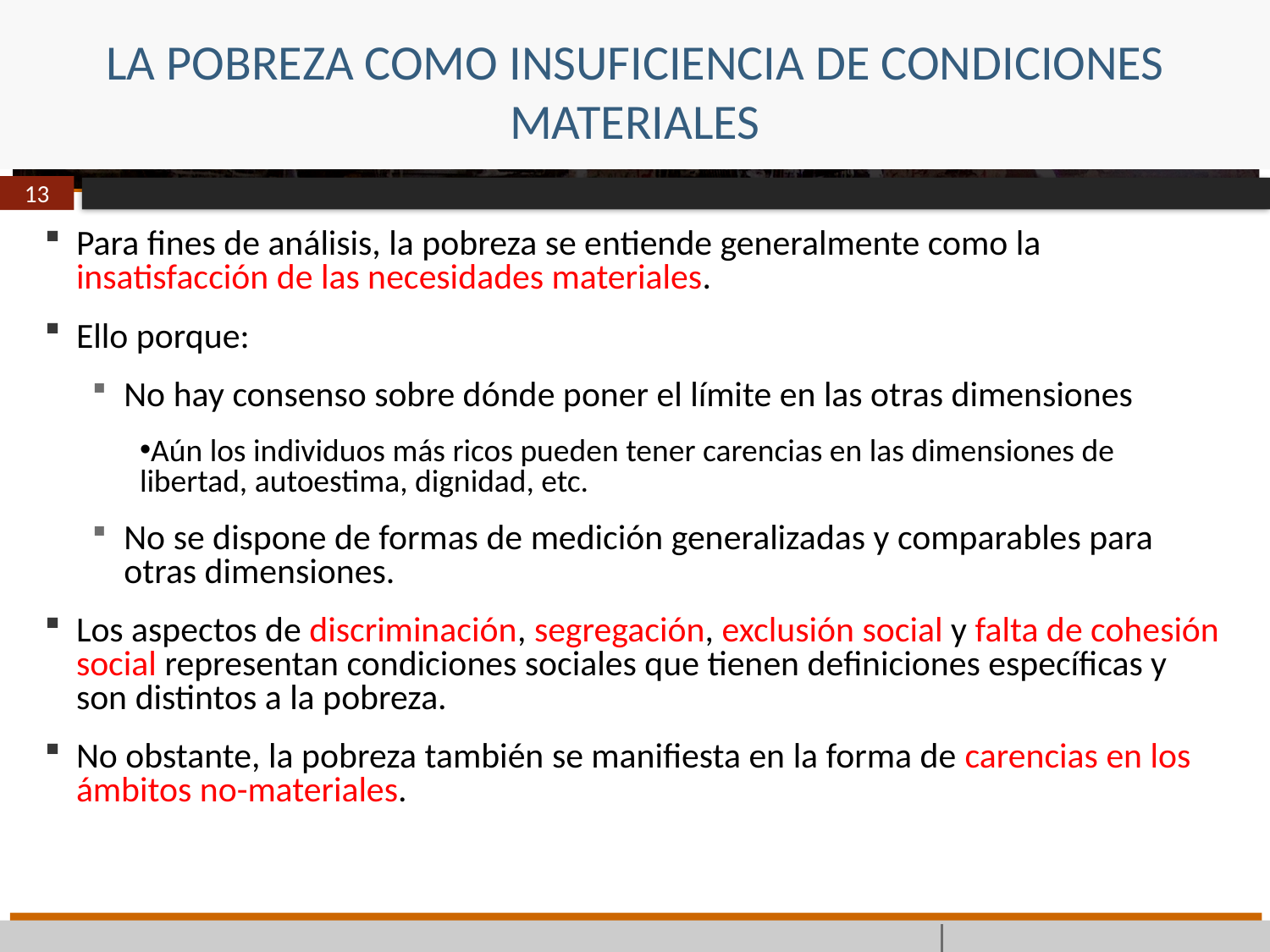

# LA POBREZA COMO INSUFICIENCIA DE CONDICIONES MATERIALES
13
Para fines de análisis, la pobreza se entiende generalmente como la insatisfacción de las necesidades materiales.
Ello porque:
No hay consenso sobre dónde poner el límite en las otras dimensiones
Aún los individuos más ricos pueden tener carencias en las dimensiones de libertad, autoestima, dignidad, etc.
No se dispone de formas de medición generalizadas y comparables para otras dimensiones.
Los aspectos de discriminación, segregación, exclusión social y falta de cohesión social representan condiciones sociales que tienen definiciones específicas y son distintos a la pobreza.
No obstante, la pobreza también se manifiesta en la forma de carencias en los ámbitos no-materiales.